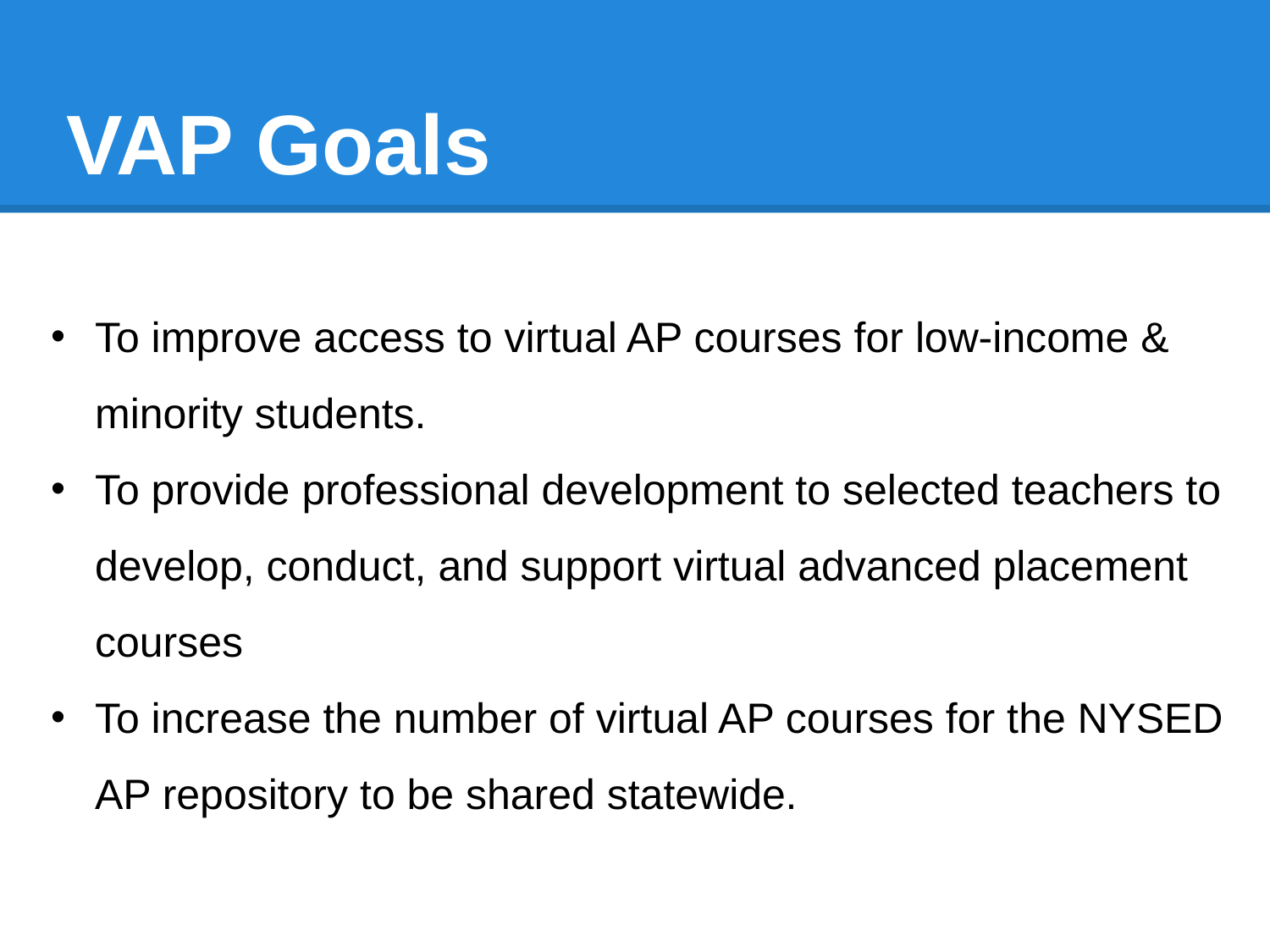

VAP Goals
To improve access to virtual AP courses for low-income & minority students.
To provide professional development to selected teachers to develop, conduct, and support virtual advanced placement courses
To increase the number of virtual AP courses for the NYSED AP repository to be shared statewide.